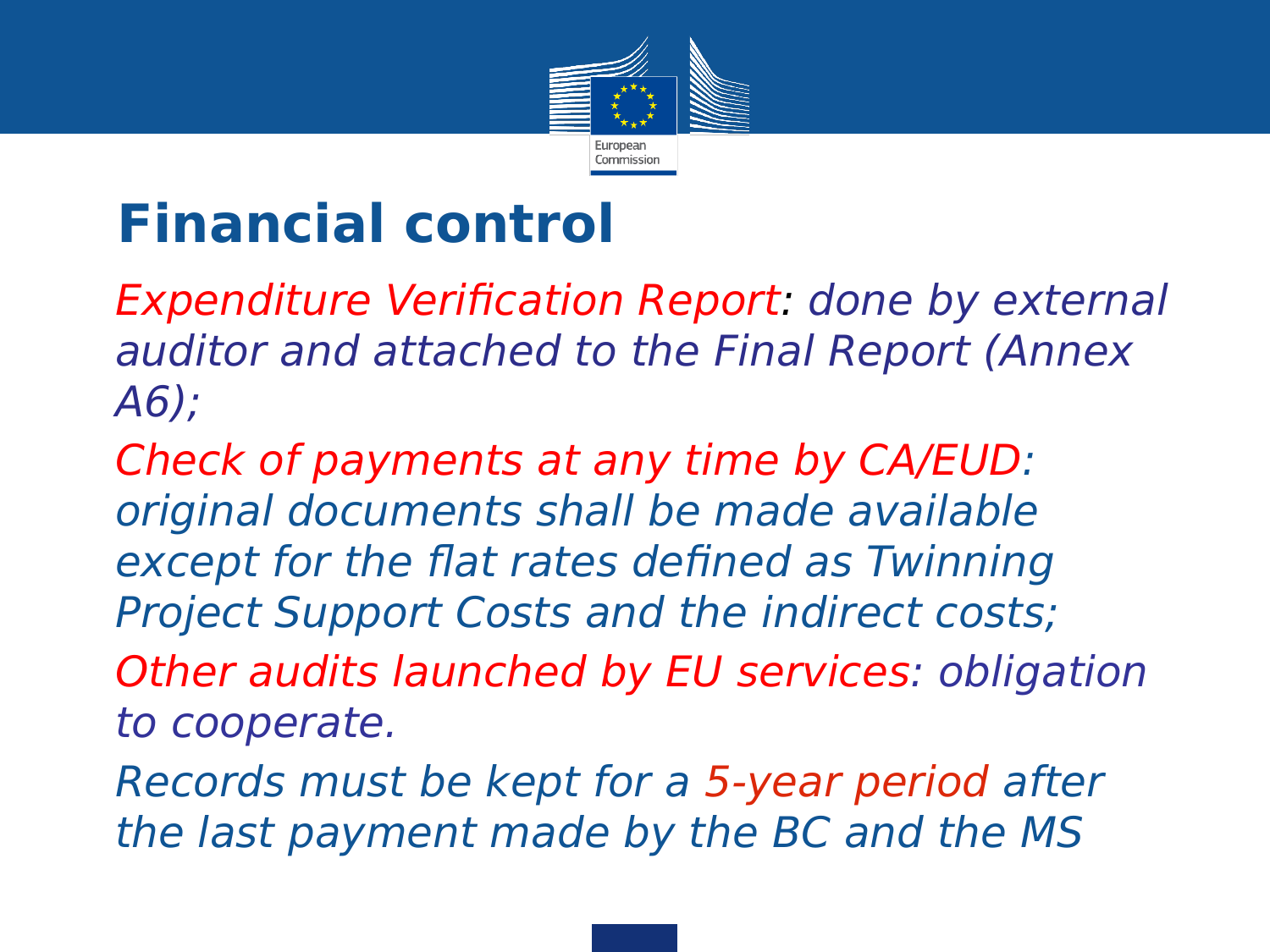

# Financial control
Expenditure Verification Report: done by external auditor and attached to the Final Report (Annex A6);
Check of payments at any time by CA/EUD: original documents shall be made available except for the flat rates defined as Twinning Project Support Costs and the indirect costs;
Other audits launched by EU services: obligation to cooperate.
Records must be kept for a 5-year period after the last payment made by the BC and the MS